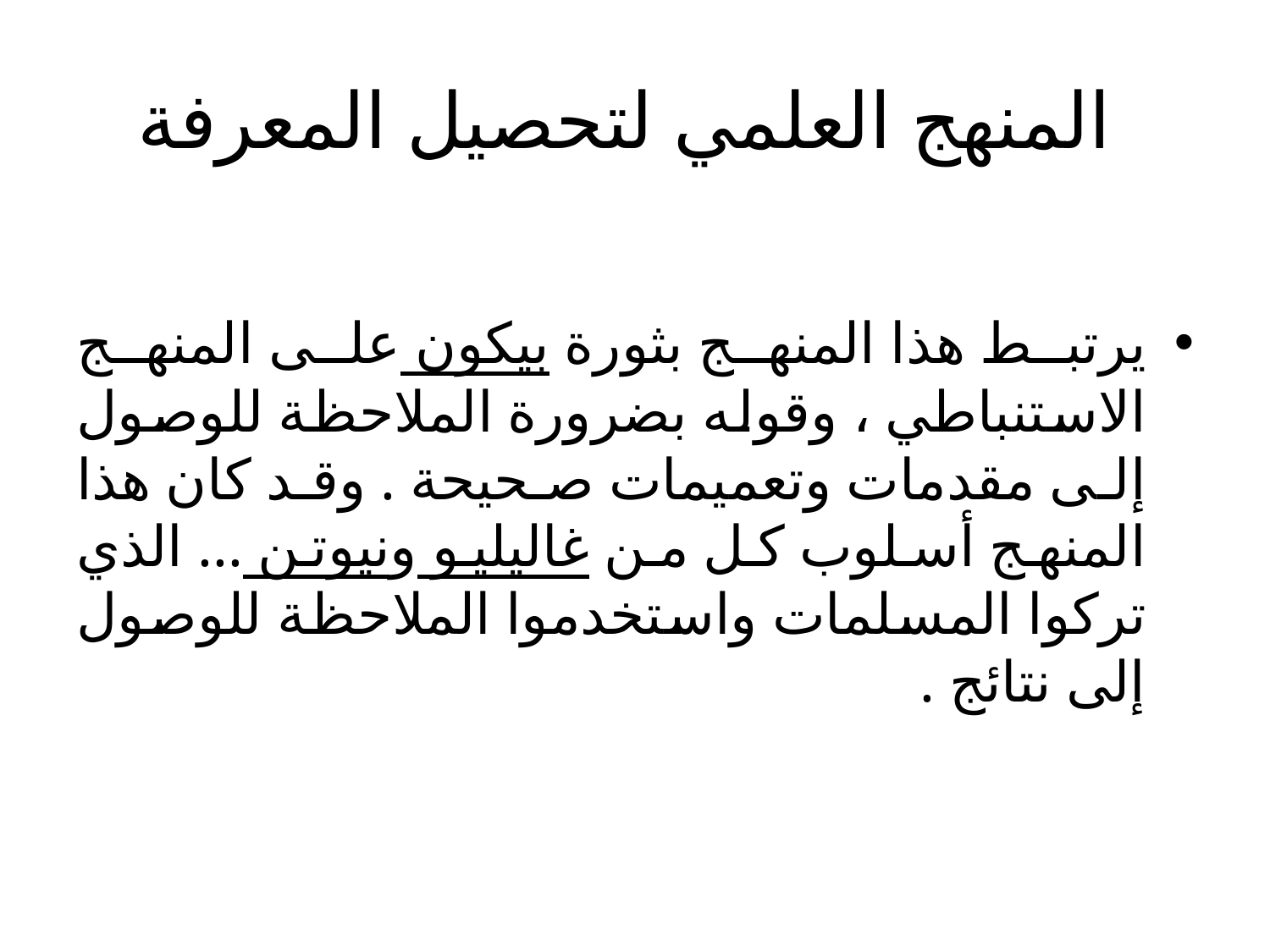

# المنهج العلمي لتحصيل المعرفة

يرتبط هذا المنهج بثورة بيكون على المنهج الاستنباطي ، وقوله بضرورة الملاحظة للوصول إلى مقدمات وتعميمات صحيحة . وقد كان هذا المنهج أسلوب كل من غاليليو ونيوتن ... الذي تركوا المسلمات واستخدموا الملاحظة للوصول إلى نتائج .